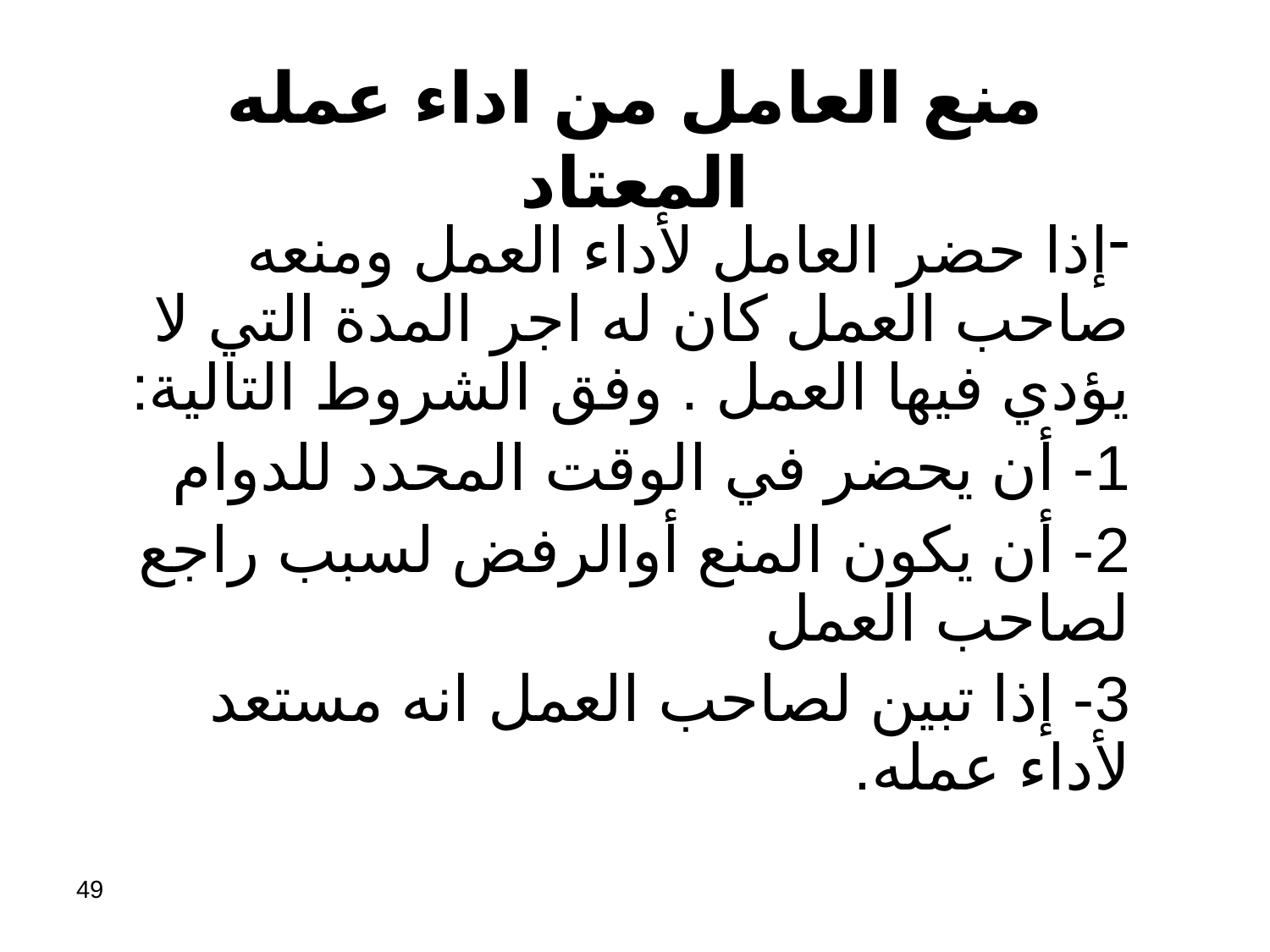

# منع العامل من اداء عمله المعتاد
إذا حضر العامل لأداء العمل ومنعه صاحب العمل كان له اجر المدة التي لا يؤدي فيها العمل . وفق الشروط التالية:
1- أن يحضر في الوقت المحدد للدوام
2- أن يكون المنع أوالرفض لسبب راجع لصاحب العمل
3- إذا تبين لصاحب العمل انه مستعد لأداء عمله.

49